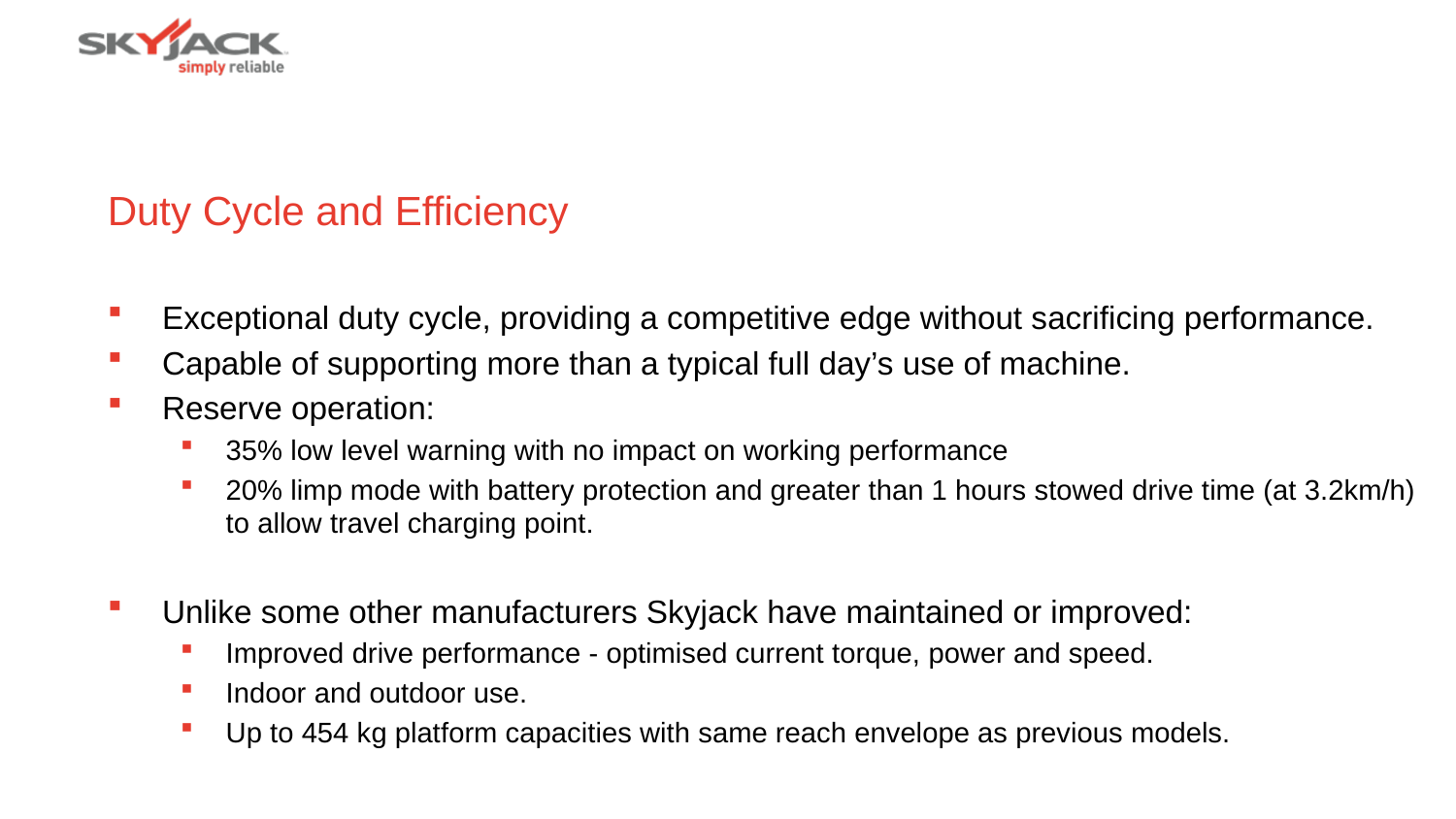

# Duty Cycle and Efficiency
Exceptional duty cycle, providing a competitive edge without sacrificing performance.
Capable of supporting more than a typical full day’s use of machine.
Reserve operation:
35% low level warning with no impact on working performance
20% limp mode with battery protection and greater than 1 hours stowed drive time (at 3.2km/h) to allow travel charging point.

Unlike some other manufacturers Skyjack have maintained or improved:
Improved drive performance - optimised current torque, power and speed.
Indoor and outdoor use.
Up to 454 kg platform capacities with same reach envelope as previous models.